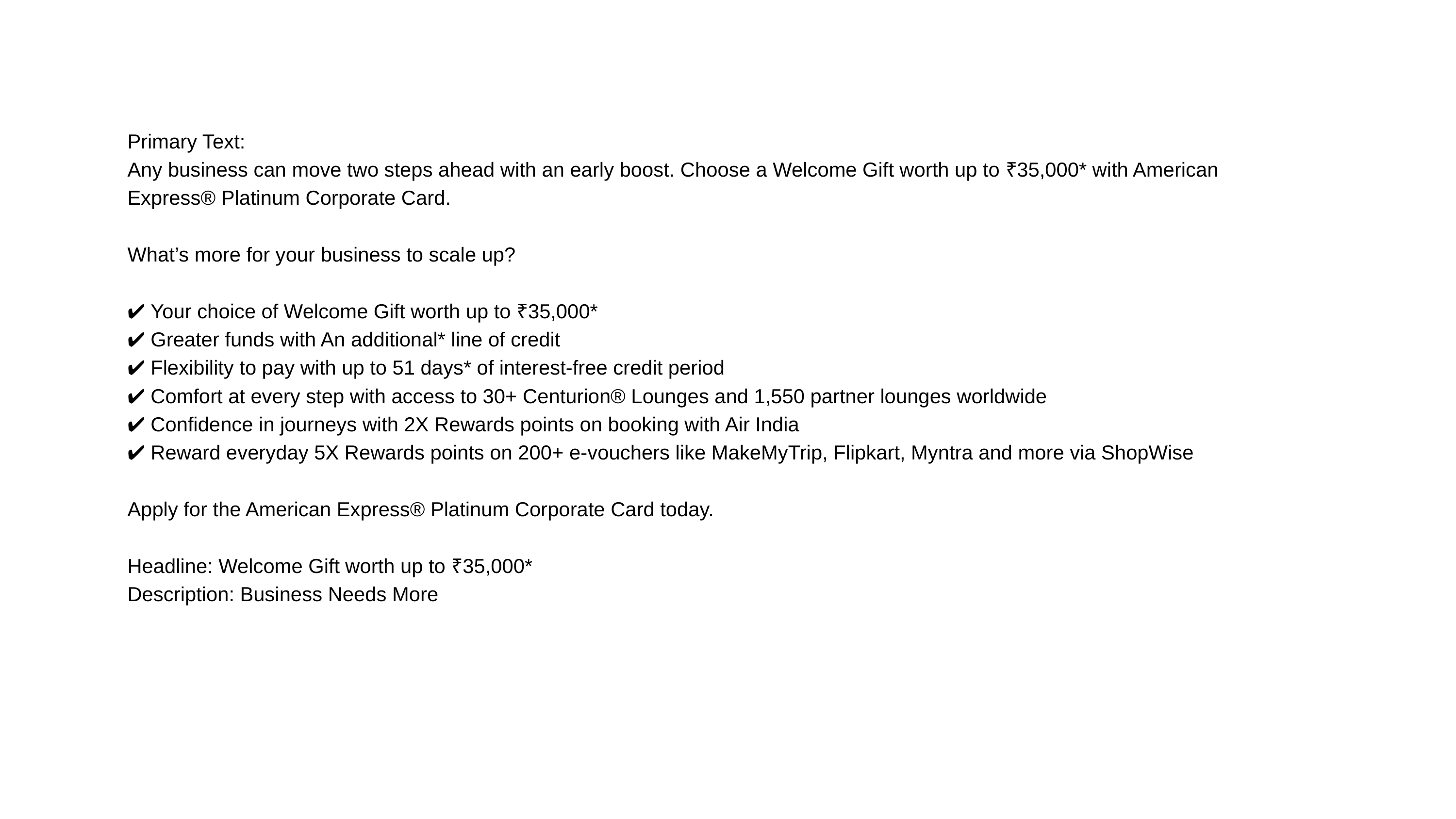

Primary Text:
Any business can move two steps ahead with an early boost. Choose a Welcome Gift worth up to ₹35,000* with American Express® Platinum Corporate Card.

What’s more for your business to scale up?

✔️ Your choice of Welcome Gift worth up to ₹35,000*
✔️ Greater funds with An additional* line of credit
✔️ Flexibility to pay with up to 51 days* of interest-free credit period
✔️ Comfort at every step with access to 30+ Centurion® Lounges and 1,550 partner lounges worldwide
✔️ Confidence in journeys with 2X Rewards points on booking with Air India
✔️ Reward everyday 5X Rewards points on 200+ e-vouchers like MakeMyTrip, Flipkart, Myntra and more via ShopWise

Apply for the American Express® Platinum Corporate Card today.

Headline: Welcome Gift worth up to ₹35,000*
Description: Business Needs More